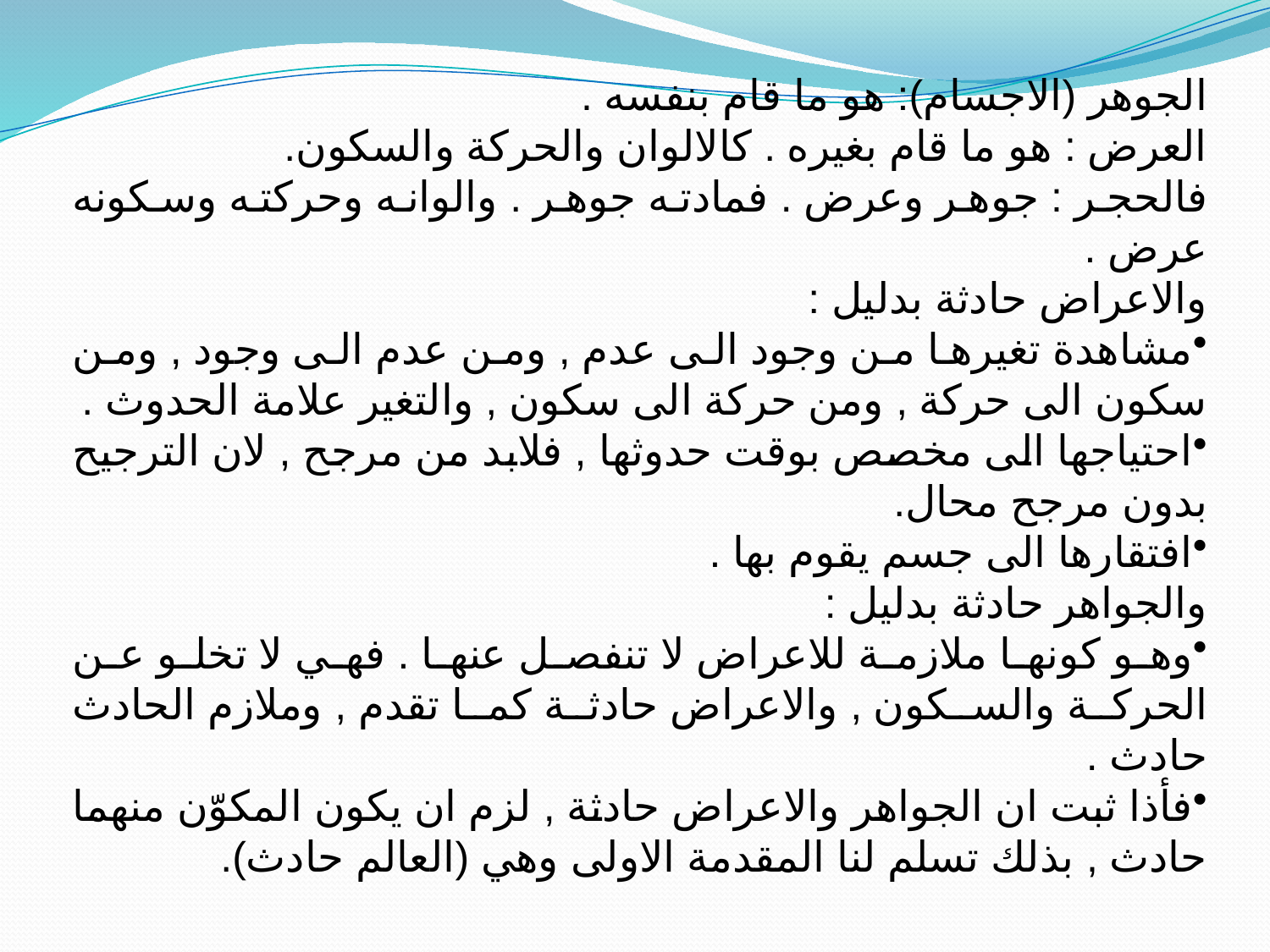

#
الجوهر (الاجسام): هو ما قام بنفسه .
العرض : هو ما قام بغيره . كالالوان والحركة والسكون.
فالحجر : جوهر وعرض . فمادته جوهر . والوانه وحركته وسكونه عرض .
والاعراض حادثة بدليل :
مشاهدة تغيرها من وجود الى عدم , ومن عدم الى وجود , ومن سكون الى حركة , ومن حركة الى سكون , والتغير علامة الحدوث .
احتياجها الى مخصص بوقت حدوثها , فلابد من مرجح , لان الترجيح بدون مرجح محال.
افتقارها الى جسم يقوم بها .
والجواهر حادثة بدليل :
وهو كونها ملازمة للاعراض لا تنفصل عنها . فهي لا تخلو عن الحركة والسكون , والاعراض حادثة كما تقدم , وملازم الحادث حادث .
فأذا ثبت ان الجواهر والاعراض حادثة , لزم ان يكون المكوّن منهما حادث , بذلك تسلم لنا المقدمة الاولى وهي (العالم حادث).